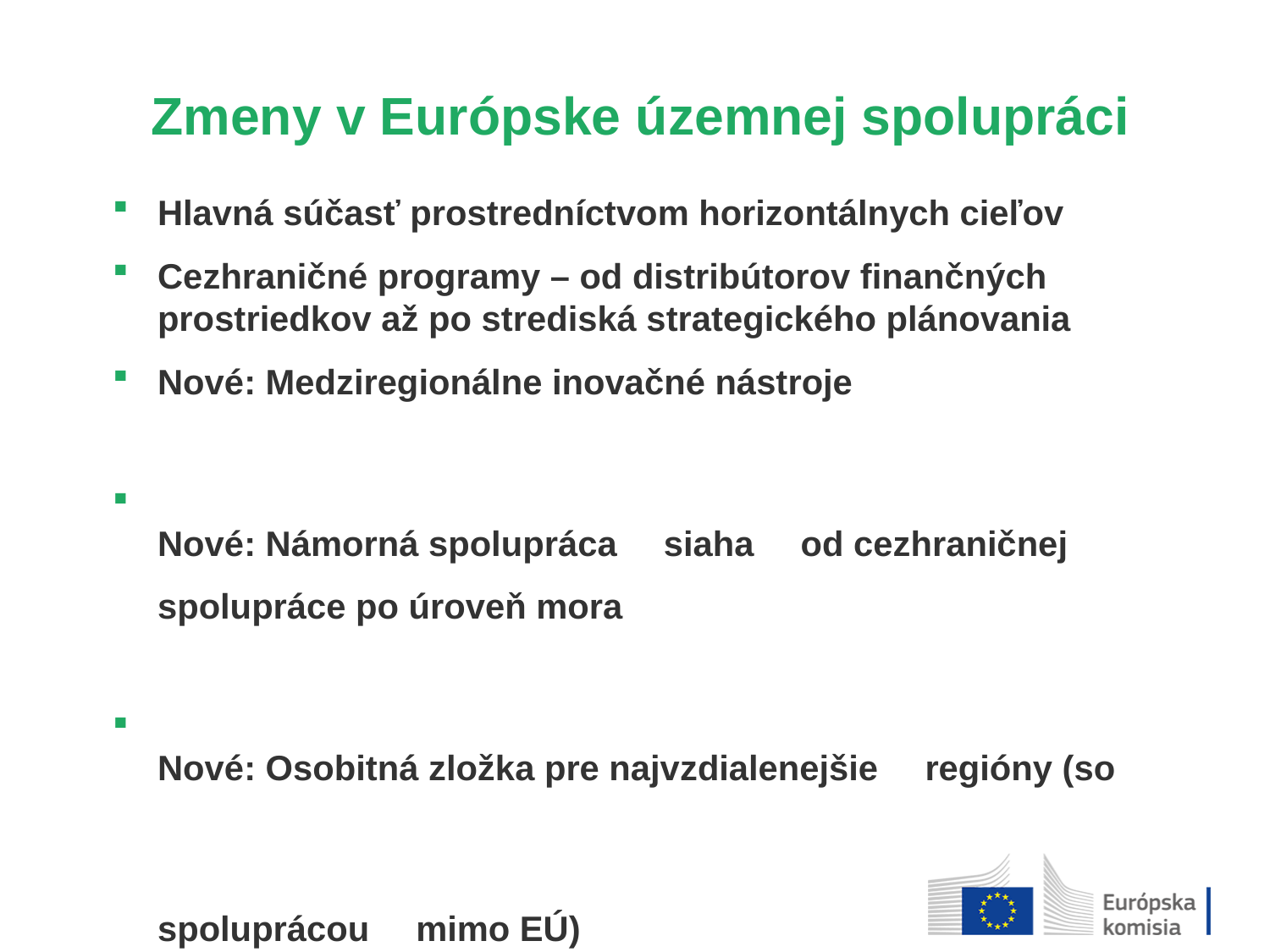

Zmeny v Európske územnej spolupráci
Hlavná súčasť prostredníctvom horizontálnych cieľov
Cezhraničné programy – od distribútorov finančných prostriedkov až po strediská strategického plánovania
Nové: Medziregionálne inovačné nástroje
Nové: Námorná spolupráca siaha od cezhraničnej spolupráce po úroveň mora
Nové: Osobitná zložka pre najvzdialenejšie regióny (so spoluprácou mimo EÚ)
Nové: Spolupráca mimo EÚ (zahrnutie IPA/ENI)
Nové: Európsky cezhraničný mechanizmus (ECBC a ECBS)